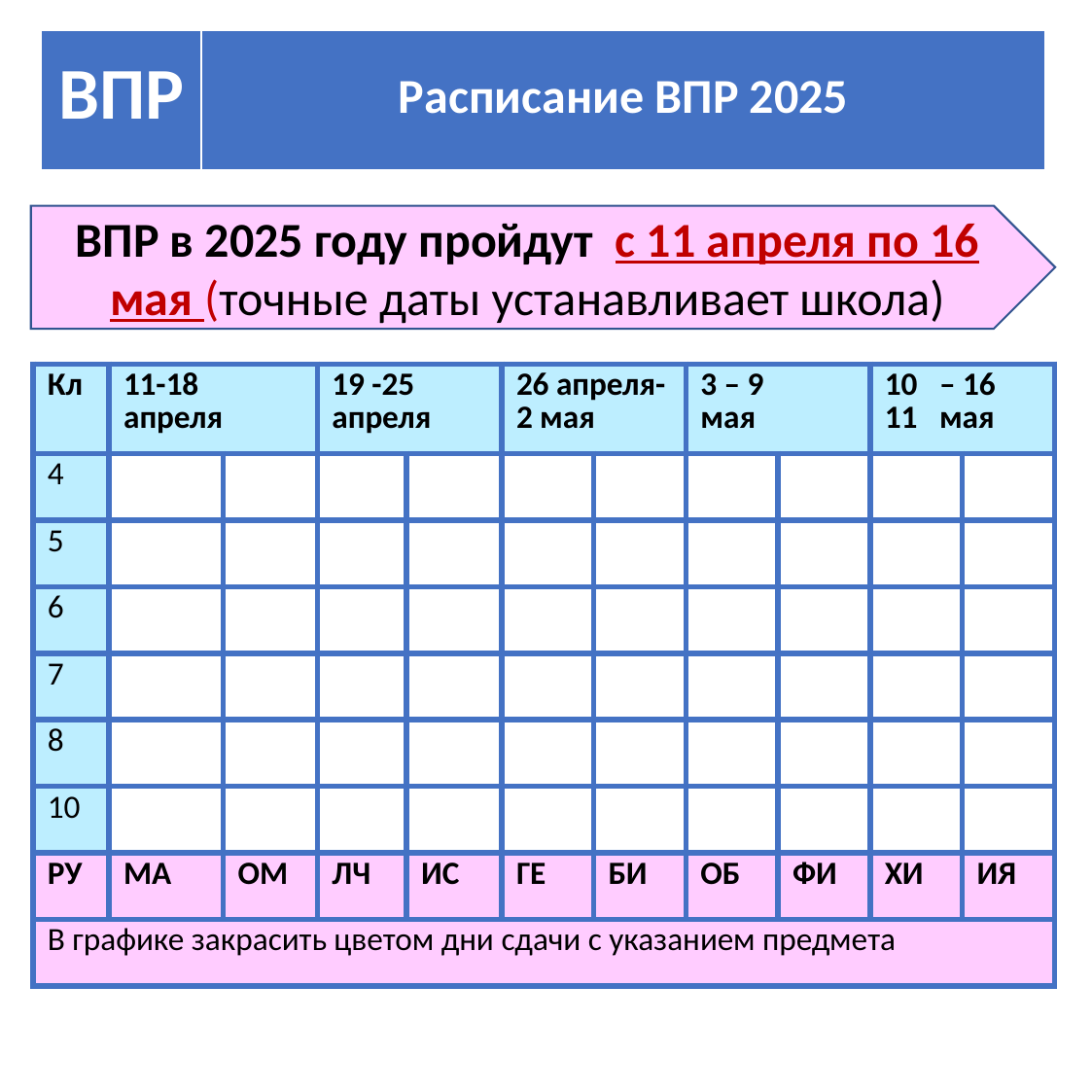

#
| ВПР | Расписание ВПР 2025 |
| --- | --- |
ВПР в 2025 году пройдут  с 11 апреля по 16 мая (точные даты устанавливает школа)
| Кл | 11-18 апреля |  | 19 -25 апреля |  | 26 апреля- 2 мая |  | 3 – 9 мая |  | – 16 мая |  |
| --- | --- | --- | --- | --- | --- | --- | --- | --- | --- | --- |
| 4 |  |  |  |  |  |  |  |  |  |  |
| 5 |  |  |  |  |  |  |  |  |  |  |
| 6 |  |  |  |  |  |  |  |  |  |  |
| 7 |  |  |  |  |  |  |  |  |  |  |
| 8 |  |  |  |  |  |  |  |  |  |  |
| 10 |  |  |  |  |  |  |  |  |  |  |
| РУ | МА | ОМ | ЛЧ | ИС | ГЕ | БИ | ОБ | ФИ | ХИ | ИЯ |
| В графике закрасить цветом дни сдачи с указанием предмета |  |  |  |  |  |  |  |  |  |  |